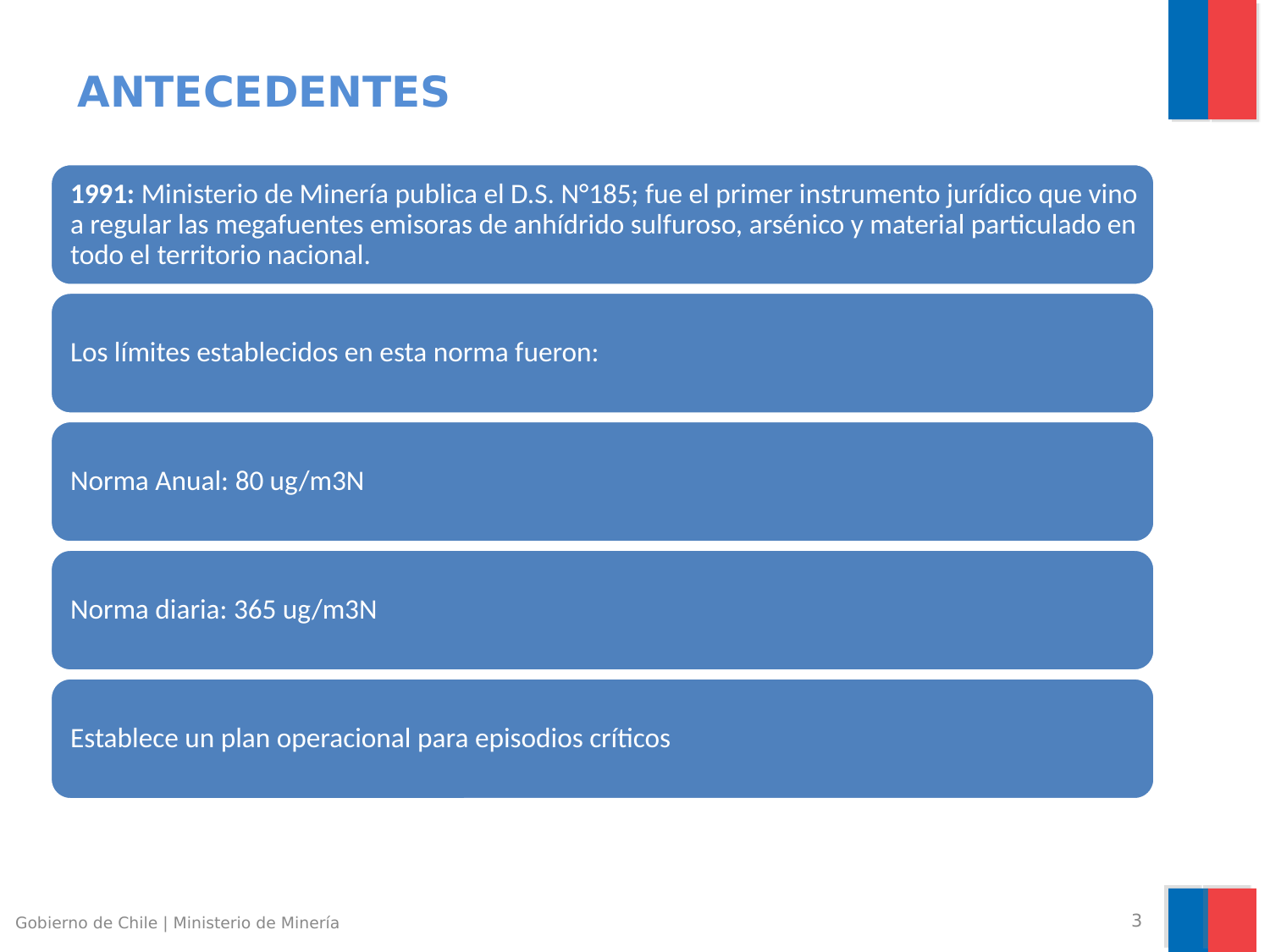

ANTECEDENTES
1991: Ministerio de Minería publica el D.S. N°185; fue el primer instrumento jurídico que vino a regular las megafuentes emisoras de anhídrido sulfuroso, arsénico y material particulado en todo el territorio nacional.
Los límites establecidos en esta norma fueron:
Norma Anual: 80 ug/m3N
Norma diaria: 365 ug/m3N
Establece un plan operacional para episodios críticos

Gobierno de Chile | Ministerio de Minería
3